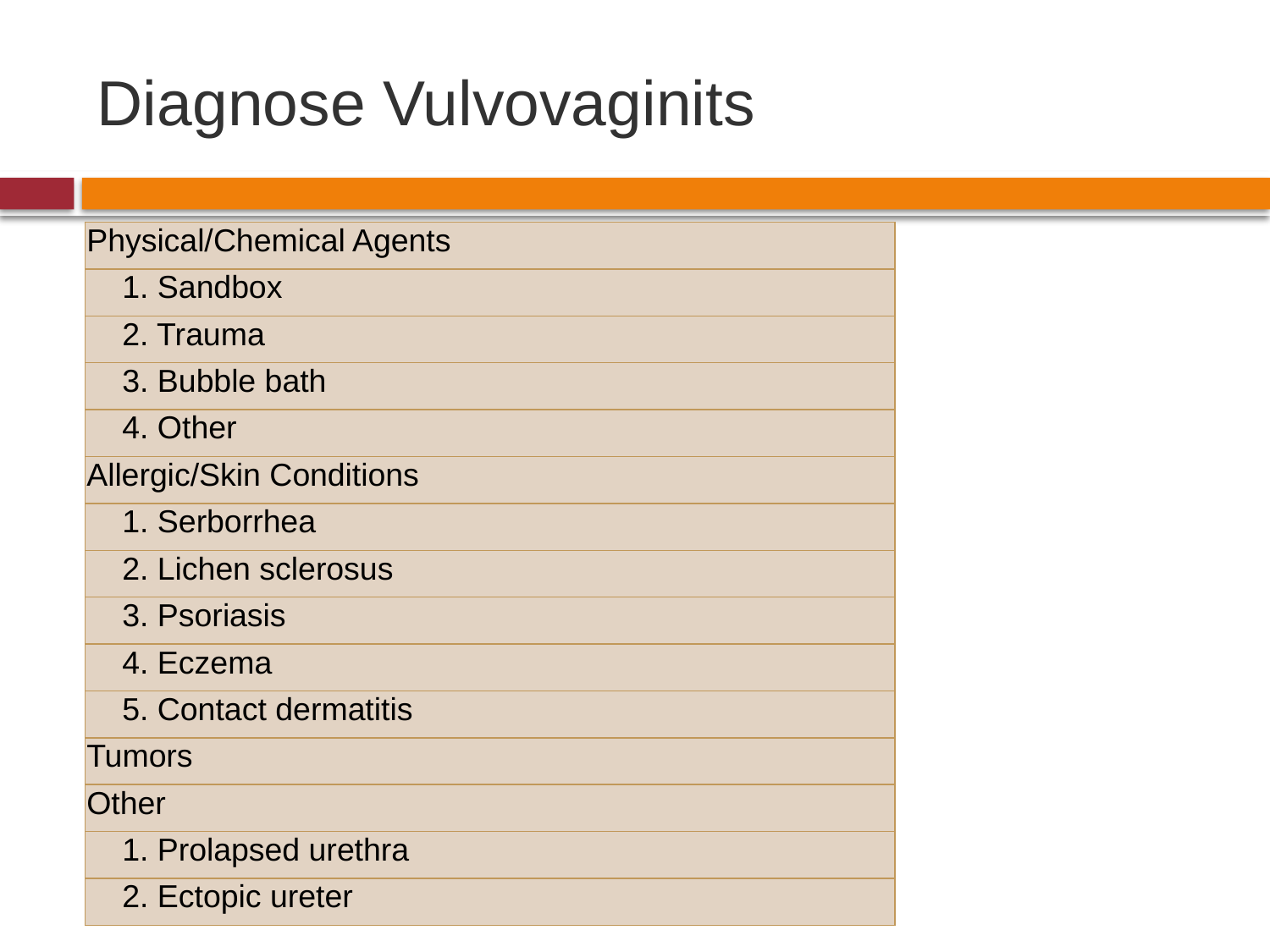

# Diagnose Vulvovaginits
| Physical/Chemical Agents |
| --- |
| 1. Sandbox |
| 2. Trauma |
| 3. Bubble bath |
| 4. Other |
| Allergic/Skin Conditions |
| 1. Serborrhea |
| 2. Lichen sclerosus |
| 3. Psoriasis |
| 4. Eczema |
| 5. Contact dermatitis |
| Tumors |
| Other |
| 1. Prolapsed urethra |
| 2. Ectopic ureter |